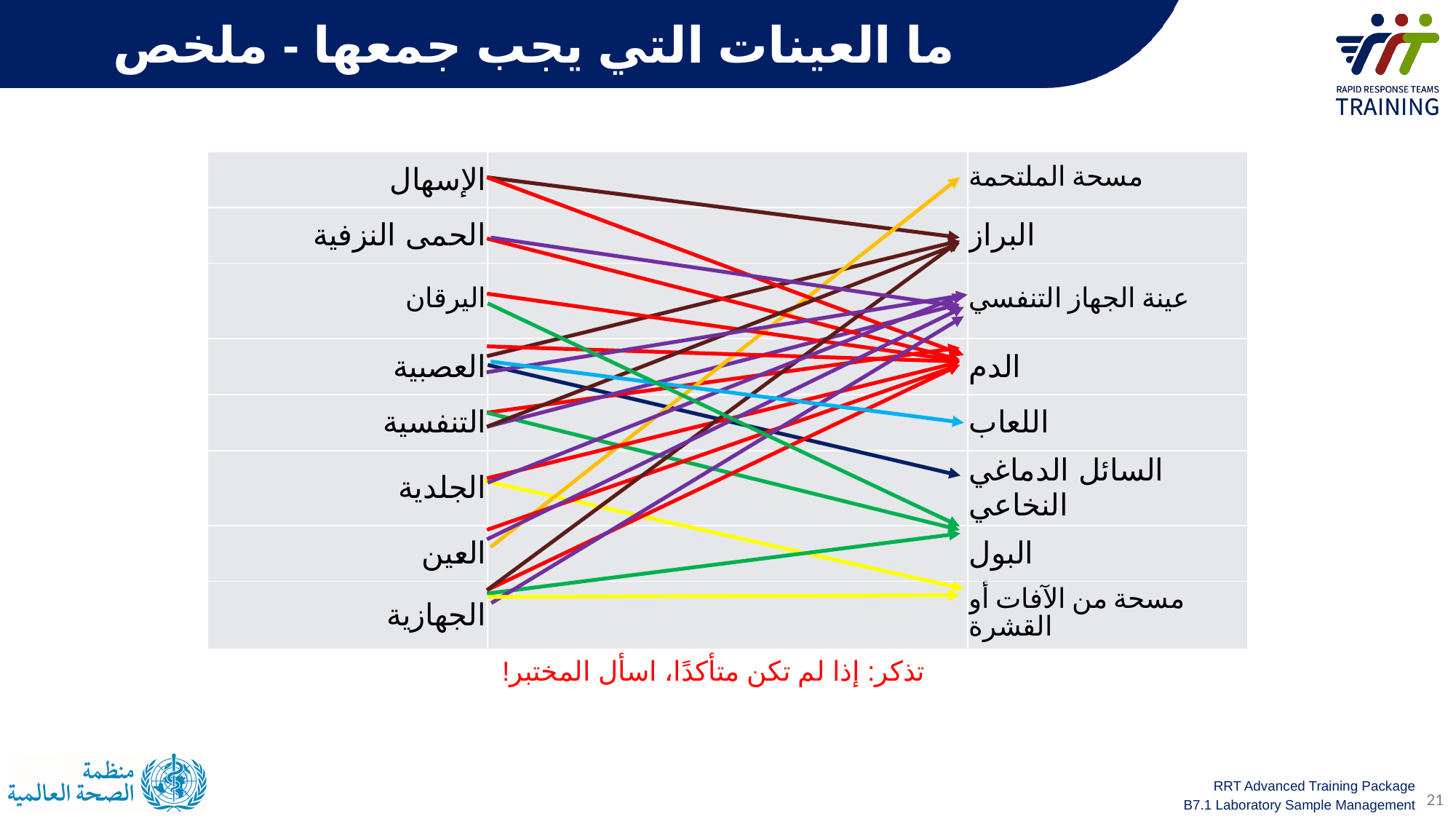

# ما العينات التي يجب جمعها - ملخص
| الإسهال |  | مسحة الملتحمة |
| --- | --- | --- |
| الحمى النزفية |  | البراز |
| اليرقان |  | عينة الجهاز التنفسي |
| العصبية |  | الدم |
| التنفسية |  | اللعاب |
| الجلدية |  | السائل الدماغي النخاعي |
| العين |  | البول |
| الجهازية |  | مسحة من الآفات أو القشرة |

تذكر: إذا لم تكن متأكدًا، اسأل المختبر!